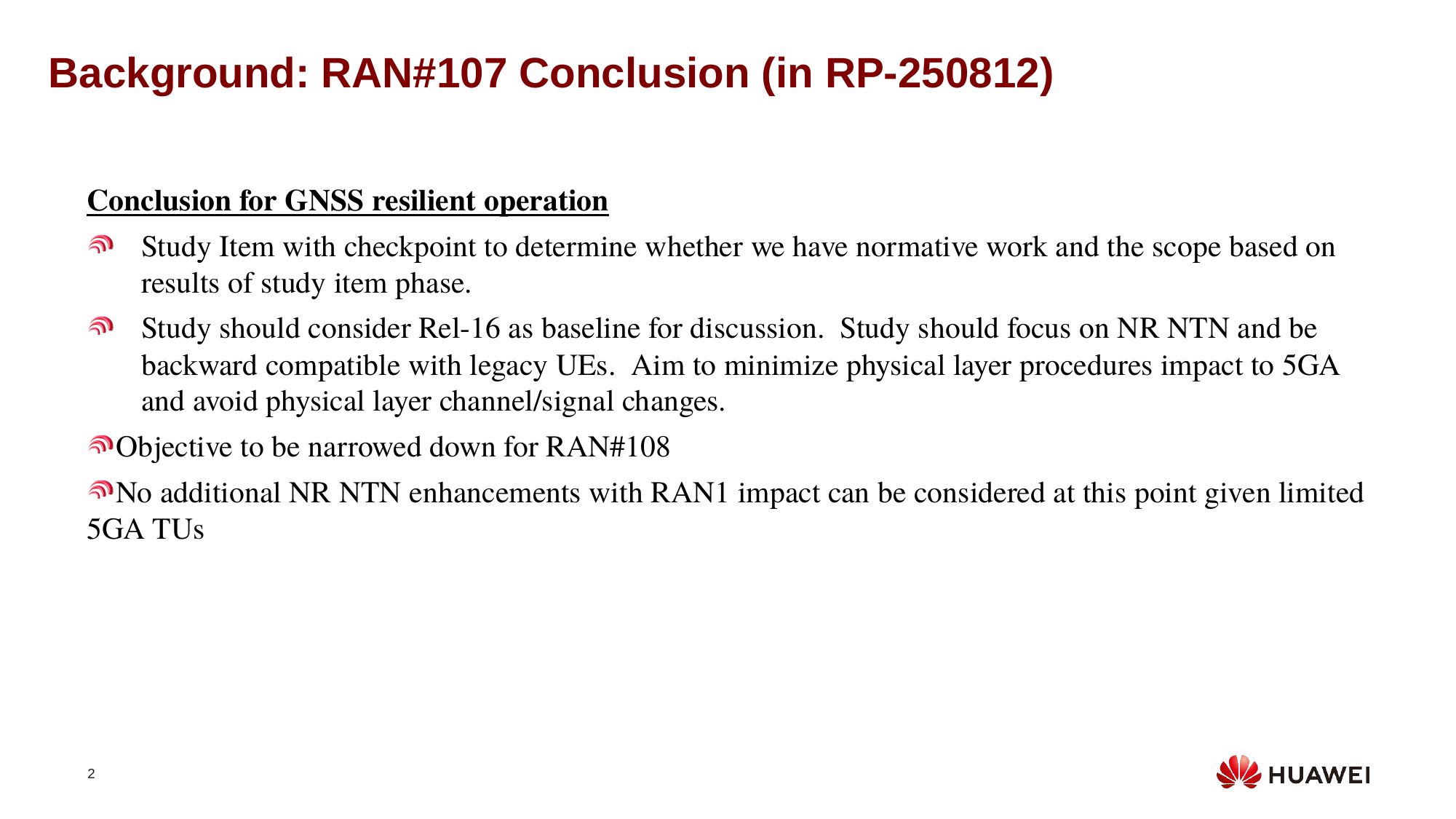

Background: RAN#107 Conclusion (in RP-250812)
Conclusion for GNSS resilient operation
Study Item with checkpoint to determine whether we have normative work and the scope based on results of study item phase.
Study should consider Rel-16 as baseline for discussion.  Study should focus on NR NTN and be backward compatible with legacy UEs.  Aim to minimize physical layer procedures impact to 5GA and avoid physical layer channel/signal changes.
Objective to be narrowed down for RAN#108
No additional NR NTN enhancements with RAN1 impact can be considered at this point given limited 5GA TUs